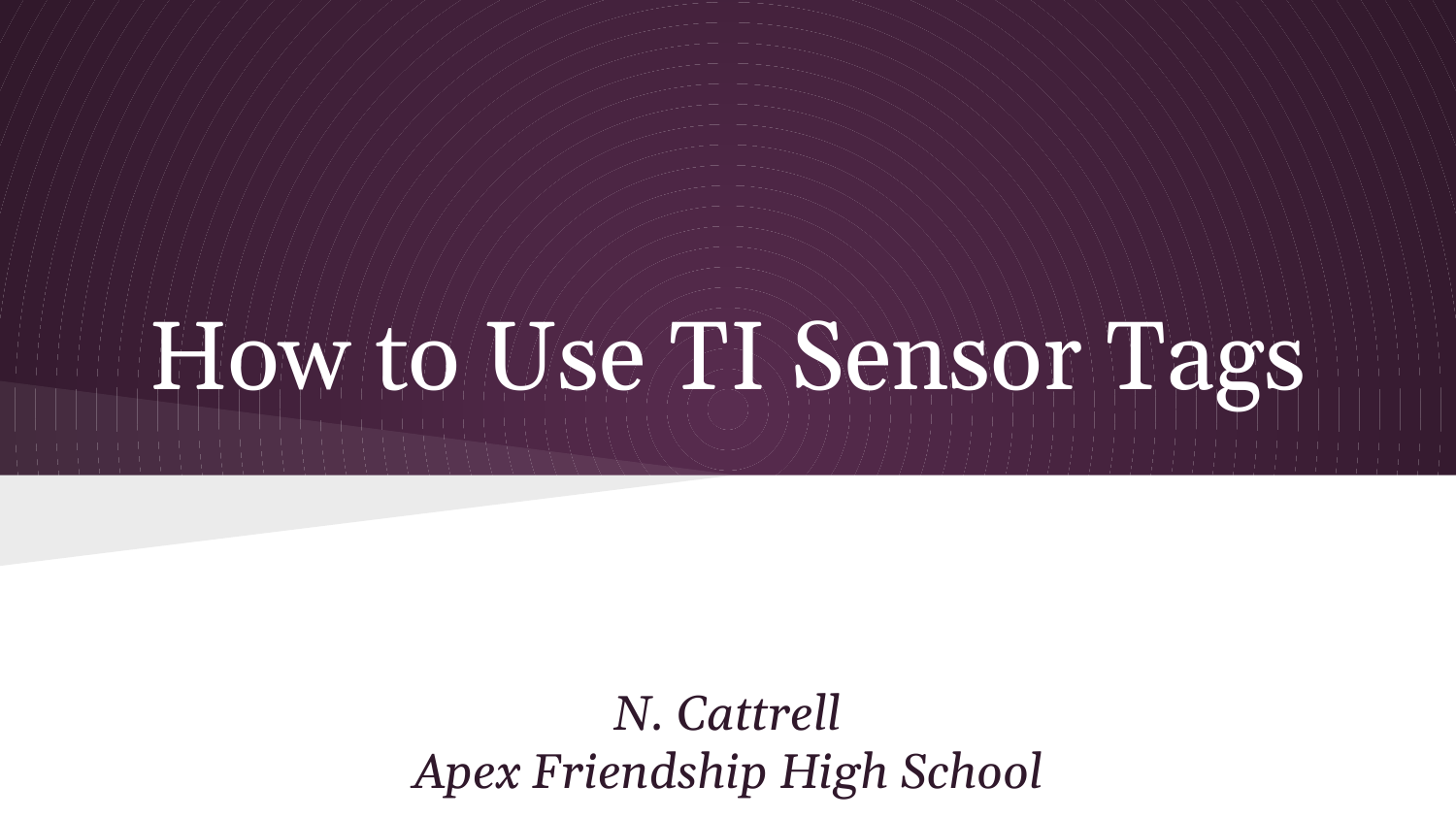

# How to Use TI Sensor Tags

N. Cattrell
Apex Friendship High School